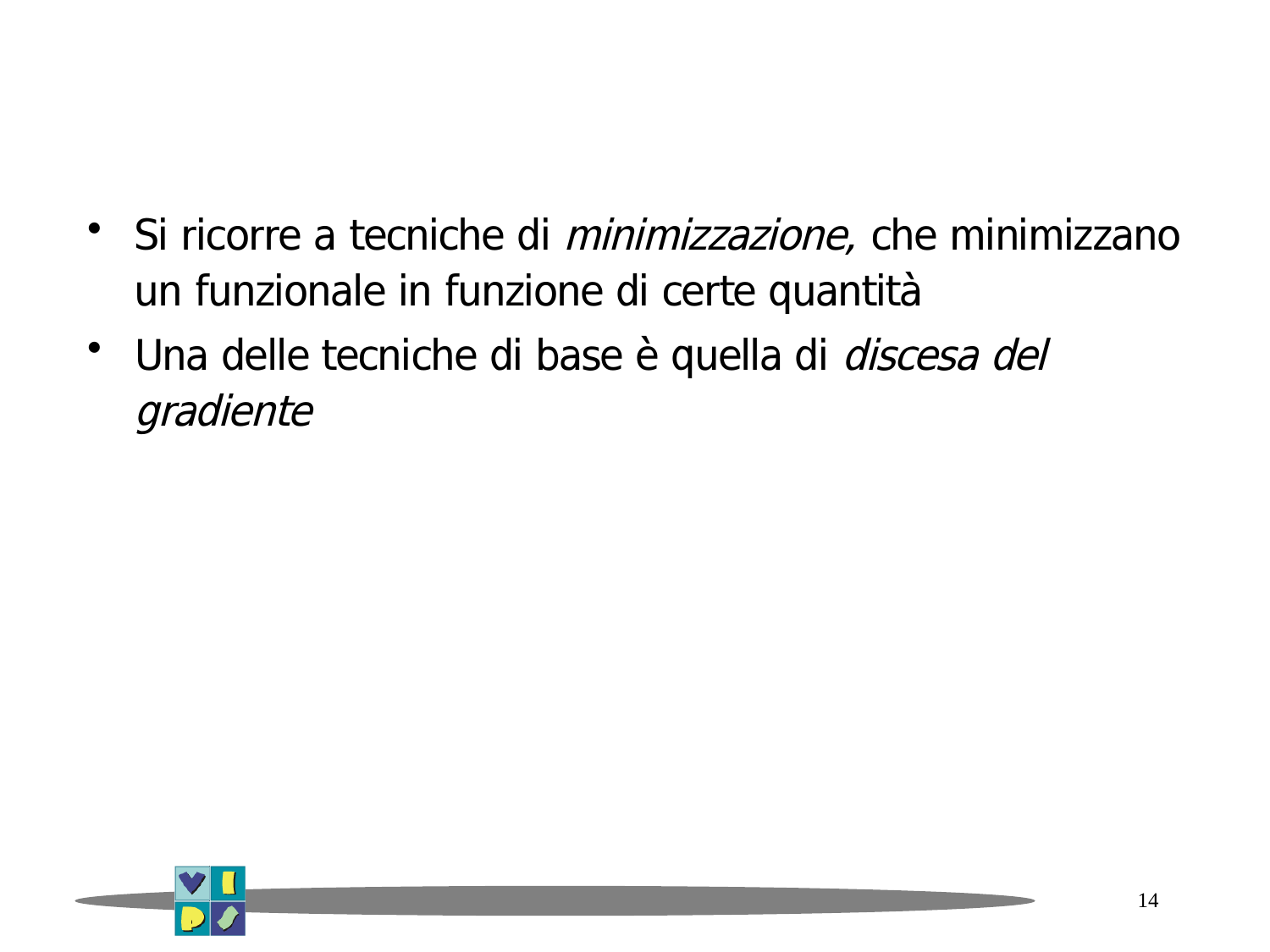

#
Si ricorre a tecniche di minimizzazione, che minimizzano un funzionale in funzione di certe quantità
Una delle tecniche di base è quella di discesa del gradiente

14